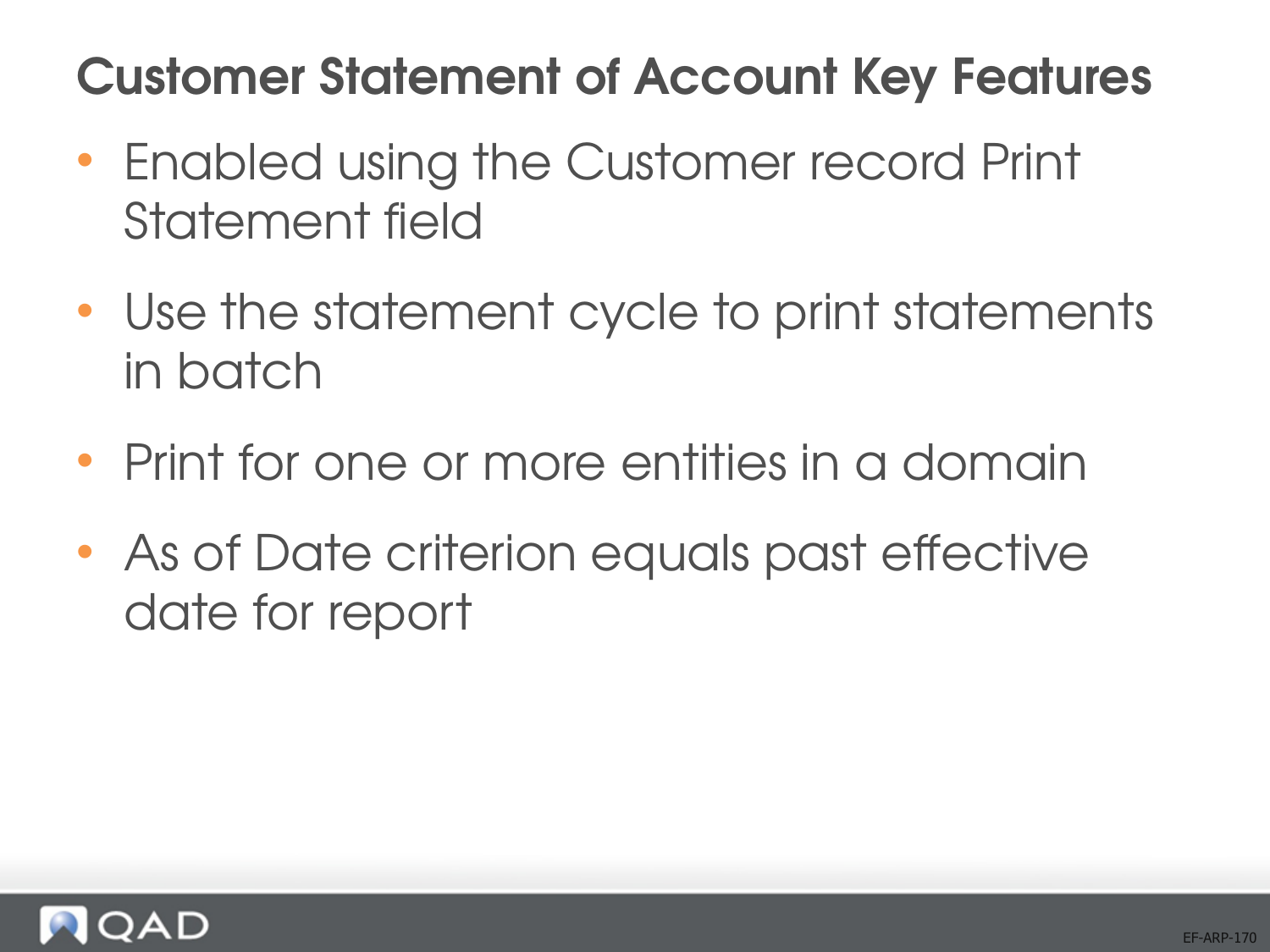

# Customer Statement of Account Key Features
Enabled using the Customer record Print Statement field
Use the statement cycle to print statements in batch
Print for one or more entities in a domain
As of Date criterion equals past effective date for report

EF-ARP-170